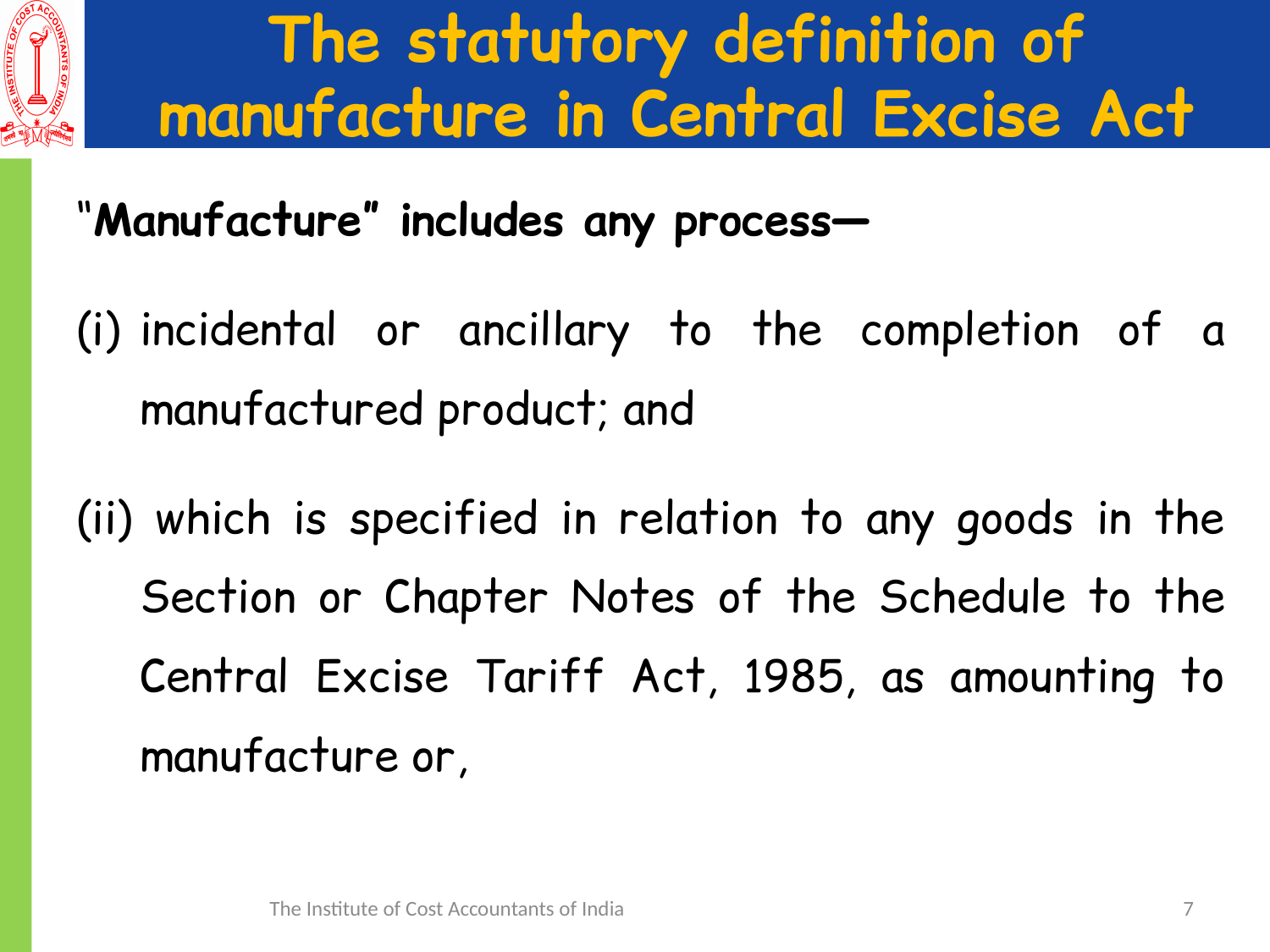

# The statutory definition of manufacture in Central Excise Act
“Manufacture” includes any process—
incidental or ancillary to the completion of a manufactured product; and
(ii) which is specified in relation to any goods in the Section or Chapter Notes of the Schedule to the Central Excise Tariff Act, 1985, as amounting to manufacture or,

The Institute of Cost Accountants of India
7